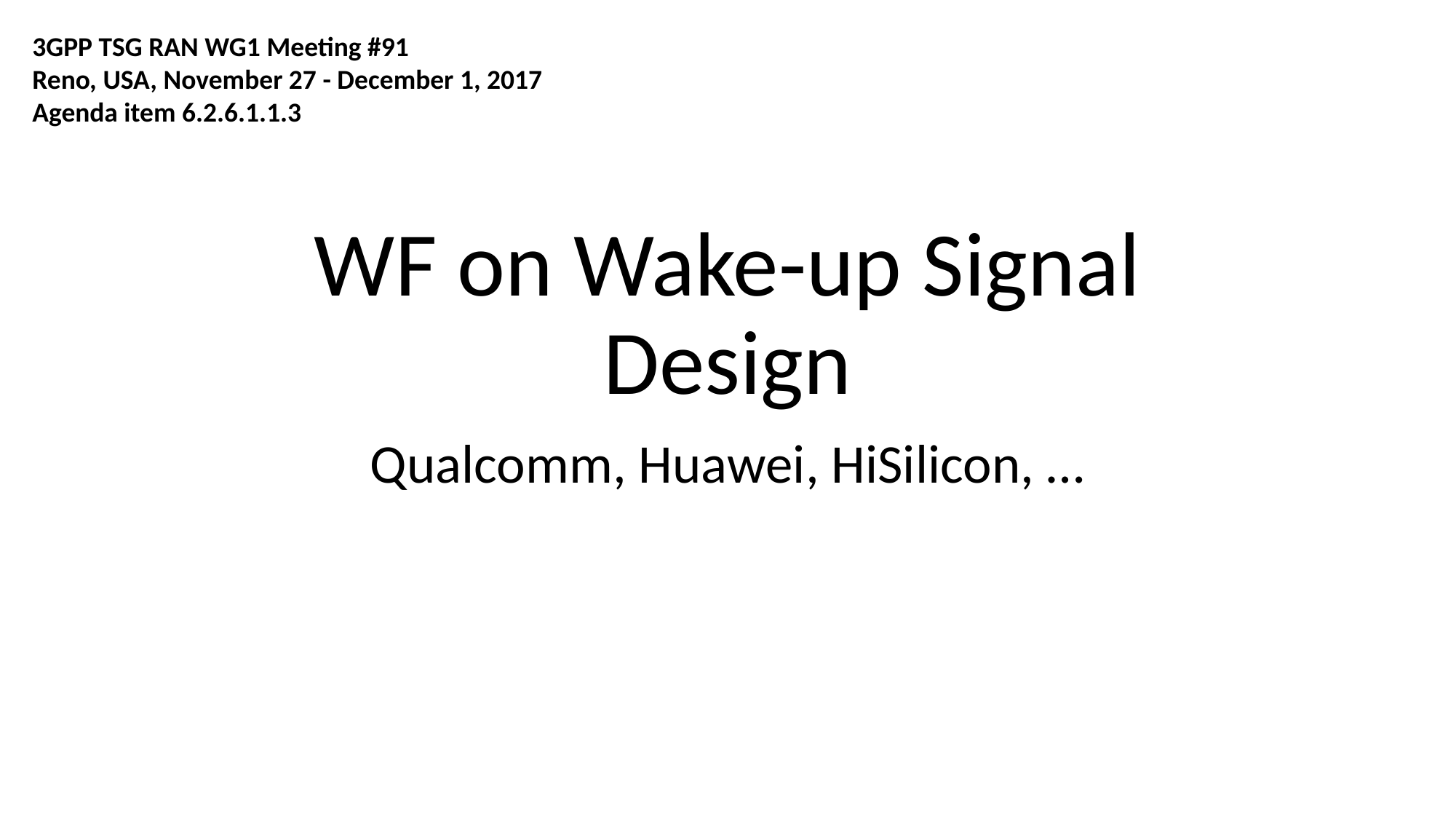

3GPP TSG RAN WG1 Meeting #91
Reno, USA, November 27 - December 1, 2017
Agenda item 6.2.6.1.1.3
# WF on Wake-up Signal Design
Qualcomm, Huawei, HiSilicon, …